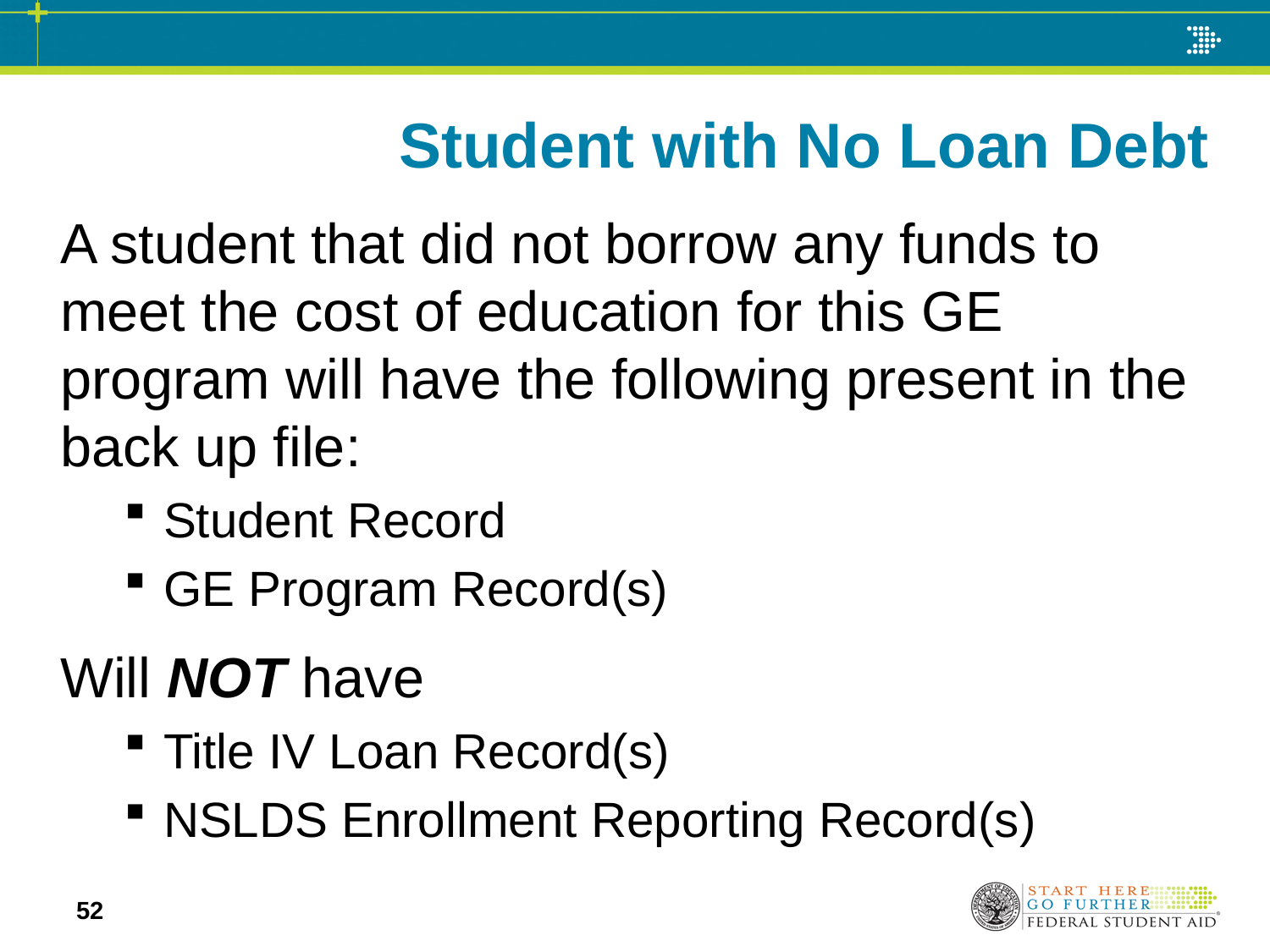

# Student with No Loan Debt
A student that did not borrow any funds to meet the cost of education for this GE program will have the following present in the back up file:
Student Record
GE Program Record(s)
Will NOT have
Title IV Loan Record(s)
NSLDS Enrollment Reporting Record(s)
52